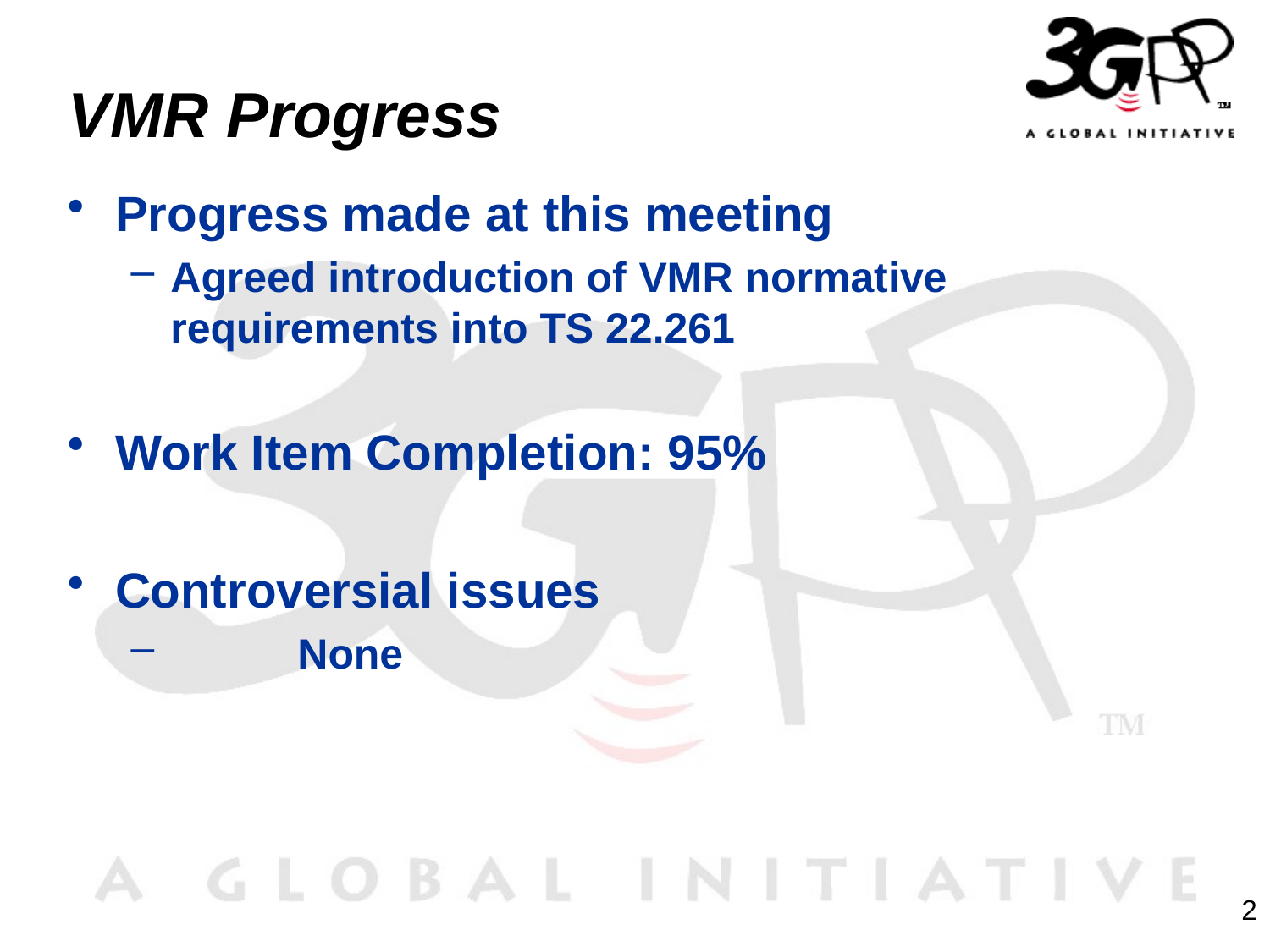

# VMR Progress
Progress made at this meeting
Agreed introduction of VMR normative requirements into TS 22.261

Work Item Completion: 95%

Controversial issues
	None
2